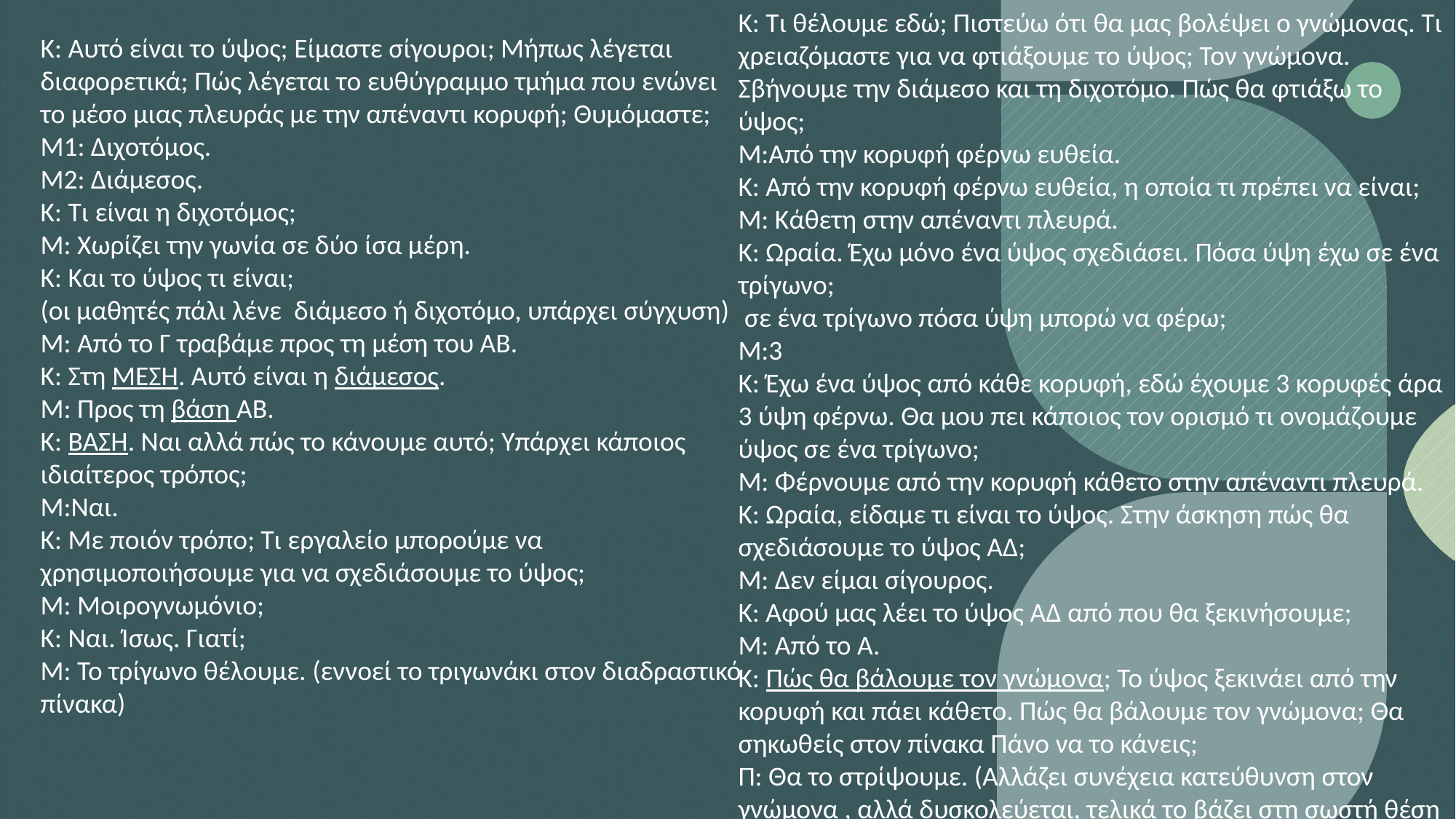

Κ: Τι θέλουμε εδώ; Πιστεύω ότι θα μας βολέψει ο γνώμονας. Τι χρειαζόμαστε για να φτιάξουμε το ύψος; Τον γνώμονα. Σβήνουμε την διάμεσο και τη διχοτόμο. Πώς θα φτιάξω το ύψος;
Μ:Από την κορυφή φέρνω ευθεία.
Κ: Από την κορυφή φέρνω ευθεία, η οποία τι πρέπει να είναι;
Μ: Κάθετη στην απέναντι πλευρά.
Κ: Ωραία. Έχω μόνο ένα ύψος σχεδιάσει. Πόσα ύψη έχω σε ένα τρίγωνο;
 σε ένα τρίγωνο πόσα ύψη μπορώ να φέρω;
Μ:3
Κ: Έχω ένα ύψος από κάθε κορυφή, εδώ έχουμε 3 κορυφές άρα 3 ύψη φέρνω. Θα μου πει κάποιος τον ορισμό τι ονομάζουμε ύψος σε ένα τρίγωνο;
Μ: Φέρνουμε από την κορυφή κάθετο στην απέναντι πλευρά.
Κ: Ωραία, είδαμε τι είναι το ύψος. Στην άσκηση πώς θα σχεδιάσουμε το ύψος ΑΔ;
Μ: Δεν είμαι σίγουρος.
Κ: Αφού μας λέει το ύψος ΑΔ από που θα ξεκινήσουμε;
Μ: Από το Α.
Κ: Πώς θα βάλουμε τον γνώμονα; Το ύψος ξεκινάει από την κορυφή και πάει κάθετο. Πώς θα βάλουμε τον γνώμονα; Θα σηκωθείς στον πίνακα Πάνο να το κάνεις;
Π: Θα το στρίψουμε. (Αλλάζει συνέχεια κατεύθυνση στον γνώμονα , αλλά δυσκολεύεται, τελικά το βάζει στη σωστή θέση ο Κ.

Κ: Αυτό είναι το ύψος; Είμαστε σίγουροι; Μήπως λέγεται διαφορετικά; Πώς λέγεται το ευθύγραμμο τμήμα που ενώνει το μέσο μιας πλευράς με την απέναντι κορυφή; Θυμόμαστε;
Μ1: Διχοτόμος.
Μ2: Διάμεσος.
Κ: Τι είναι η διχοτόμος;
Μ: Χωρίζει την γωνία σε δύο ίσα μέρη.
Κ: Και το ύψος τι είναι;
(οι μαθητές πάλι λένε  διάμεσο ή διχοτόμο, υπάρχει σύγχυση)
Μ: Από το Γ τραβάμε προς τη μέση του ΑΒ.
Κ: Στη ΜΕΣΗ. Αυτό είναι η διάμεσος.
Μ: Προς τη βάση ΑΒ.
Κ: ΒΑΣΗ. Ναι αλλά πώς το κάνουμε αυτό; Υπάρχει κάποιος ιδιαίτερος τρόπος;
Μ:Ναι.
Κ: Με ποιόν τρόπο; Τι εργαλείο μπορούμε να χρησιμοποιήσουμε για να σχεδιάσουμε το ύψος;
Μ: Μοιρογνωμόνιο;
Κ: Ναι. Ίσως. Γιατί;
Μ: Το τρίγωνο θέλουμε. (εννοεί το τριγωνάκι στον διαδραστικό πίνακα)